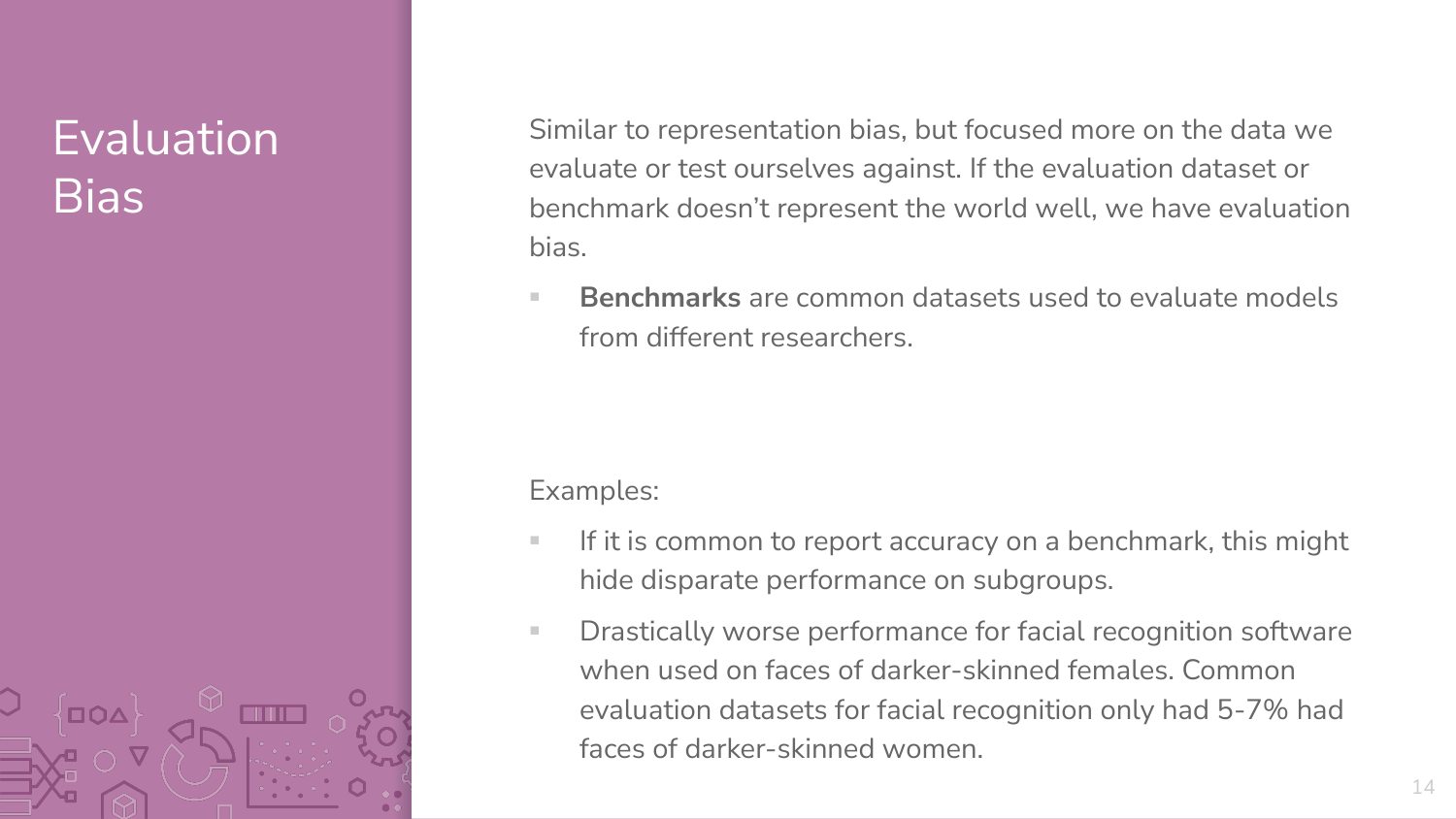

# Evaluation Bias
Similar to representation bias, but focused more on the data we evaluate or test ourselves against. If the evaluation dataset or benchmark doesn’t represent the world well, we have evaluation bias.
Benchmarks are common datasets used to evaluate models from different researchers.

Examples:
If it is common to report accuracy on a benchmark, this might hide disparate performance on subgroups.
Drastically worse performance for facial recognition software when used on faces of darker-skinned females. Common evaluation datasets for facial recognition only had 5-7% had faces of darker-skinned women.
14